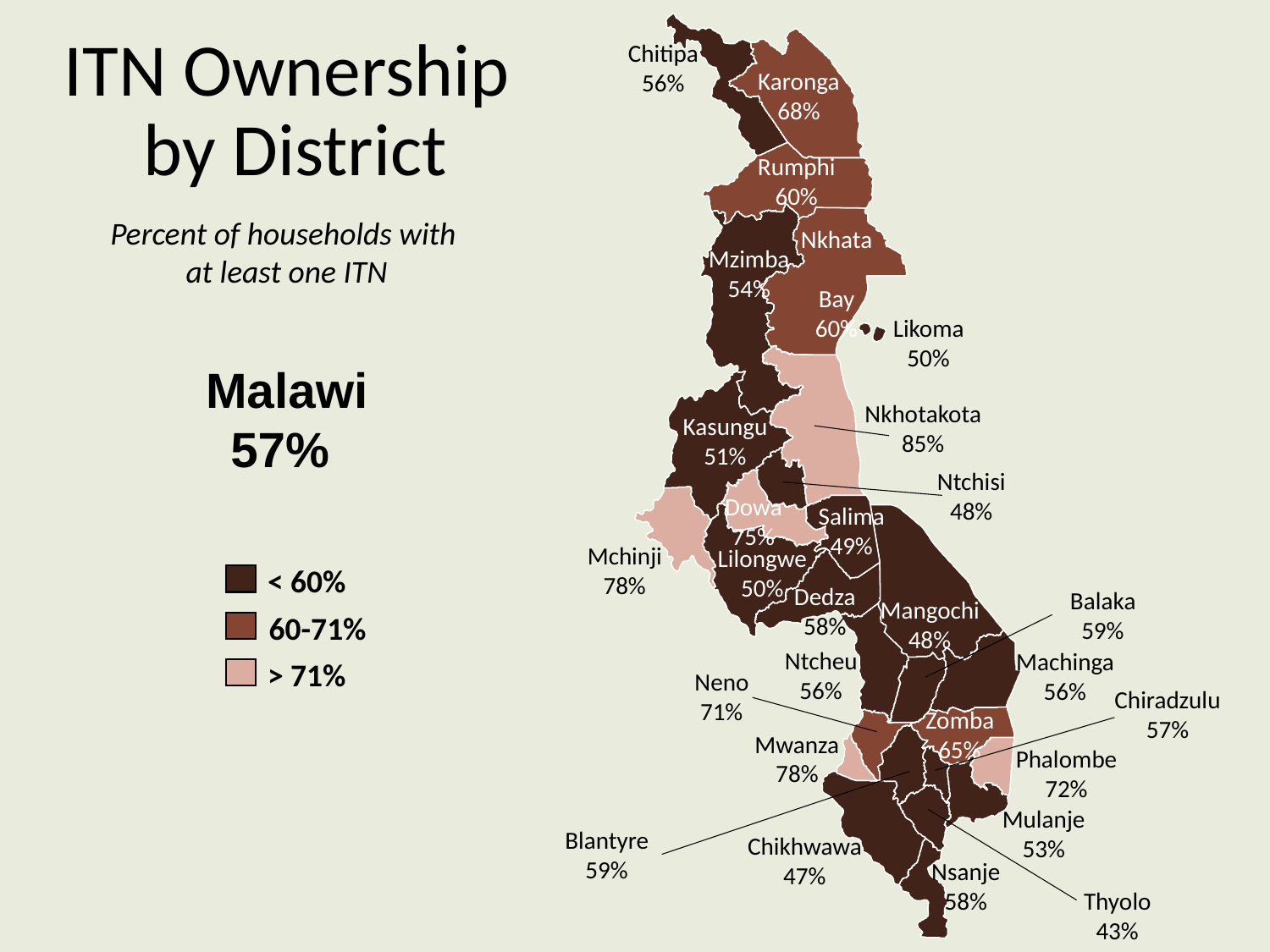

# ITN Ownership by District

Chitipa
56%
Karonga
68%

Rumphi
60%

Percent of households with
at least one ITN

Nkhata
Bay
60%
Mzimba
54%
Likoma
50%

Malawi
57%

Nkhotakota
85%
Kasungu
51%

Ntchisi
48%

Dowa
75%

Salima
49%

Mchinji
78%
Lilongwe
50%

< 60%

Dedza
58%
Balaka
59%
Mangochi
48%
 60-71%

Ntcheu
56%
Machinga
56%
> 71%

Neno
71%
Chiradzulu
57%
Zomba
65%

Mwanza
78%

Phalombe
72%

Mulanje
53%
Blantyre
59%
Chikhwawa
47%

Nsanje
58%
Thyolo
43%